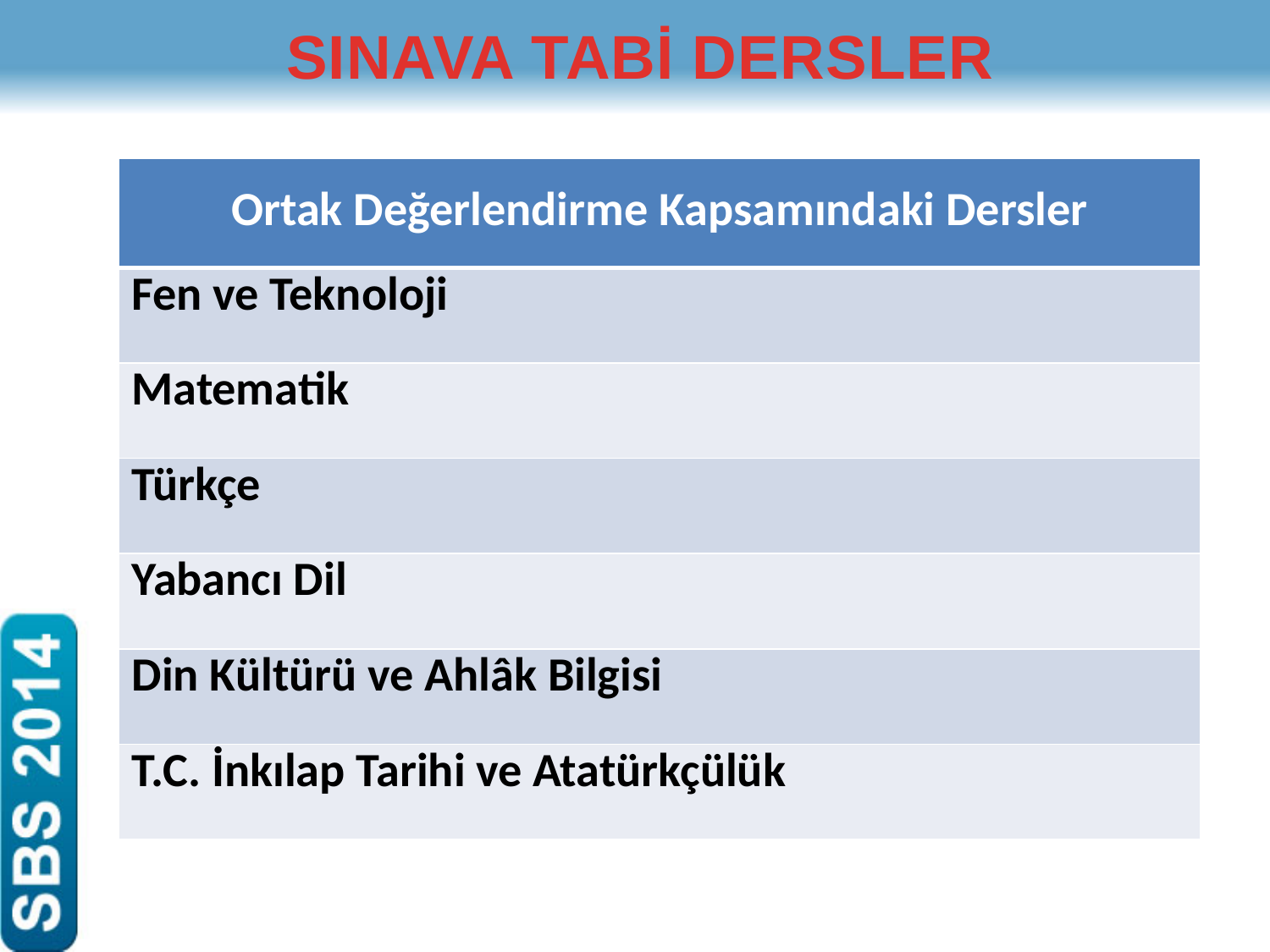

SINAVA TABİ DERSLER
| Ortak Değerlendirme Kapsamındaki Dersler |
| --- |
| Fen ve Teknoloji |
| Matematik |
| Türkçe |
| Yabancı Dil |
| Din Kültürü ve Ahlâk Bilgisi |
| T.C. İnkılap Tarihi ve Atatürkçülük |